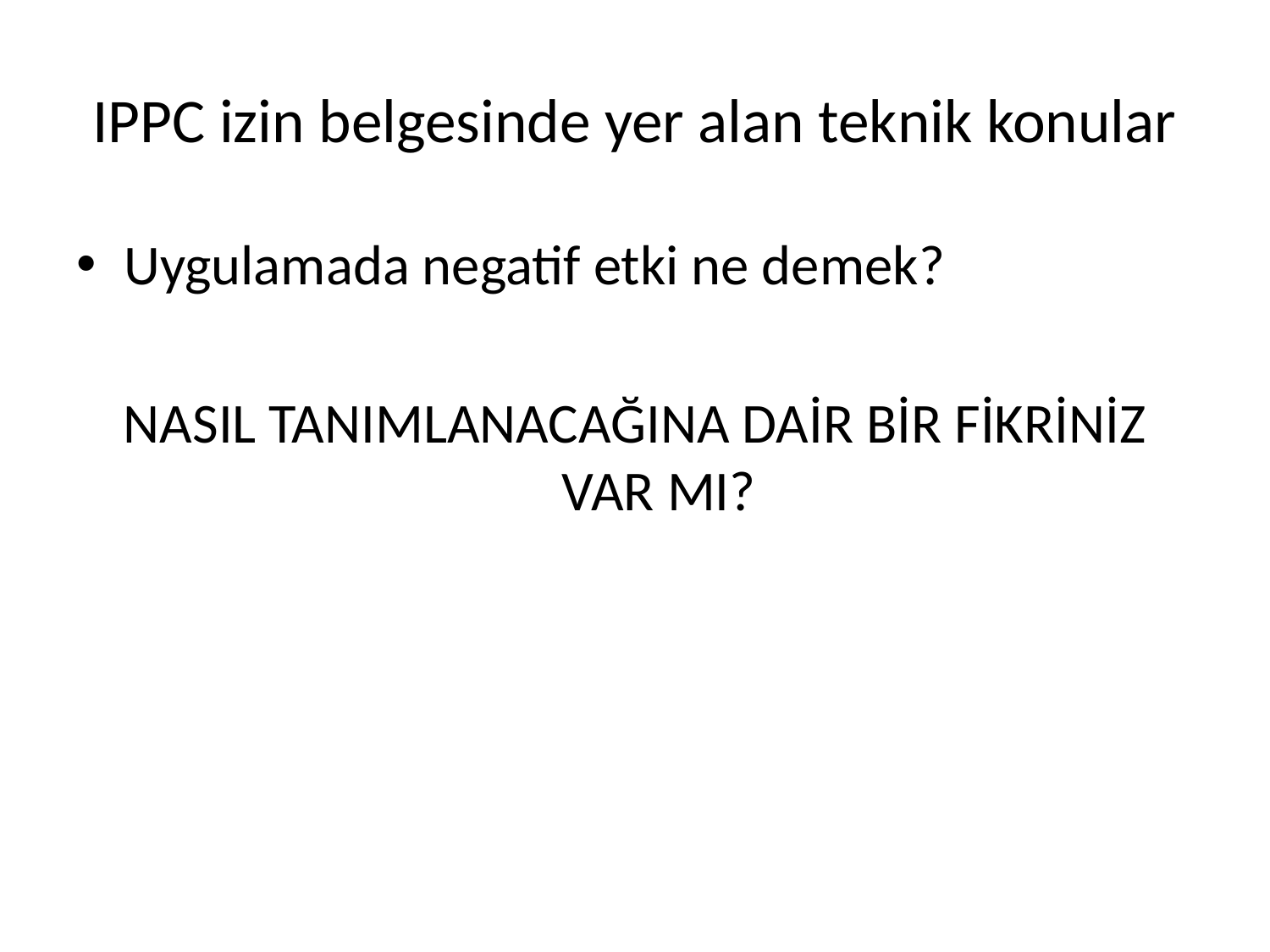

# IPPC izin belgesinde yer alan teknik konular
Uygulamada negatif etki ne demek?

NASIL TANIMLANACAĞINA DAİR BİR FİKRİNİZ VAR MI?